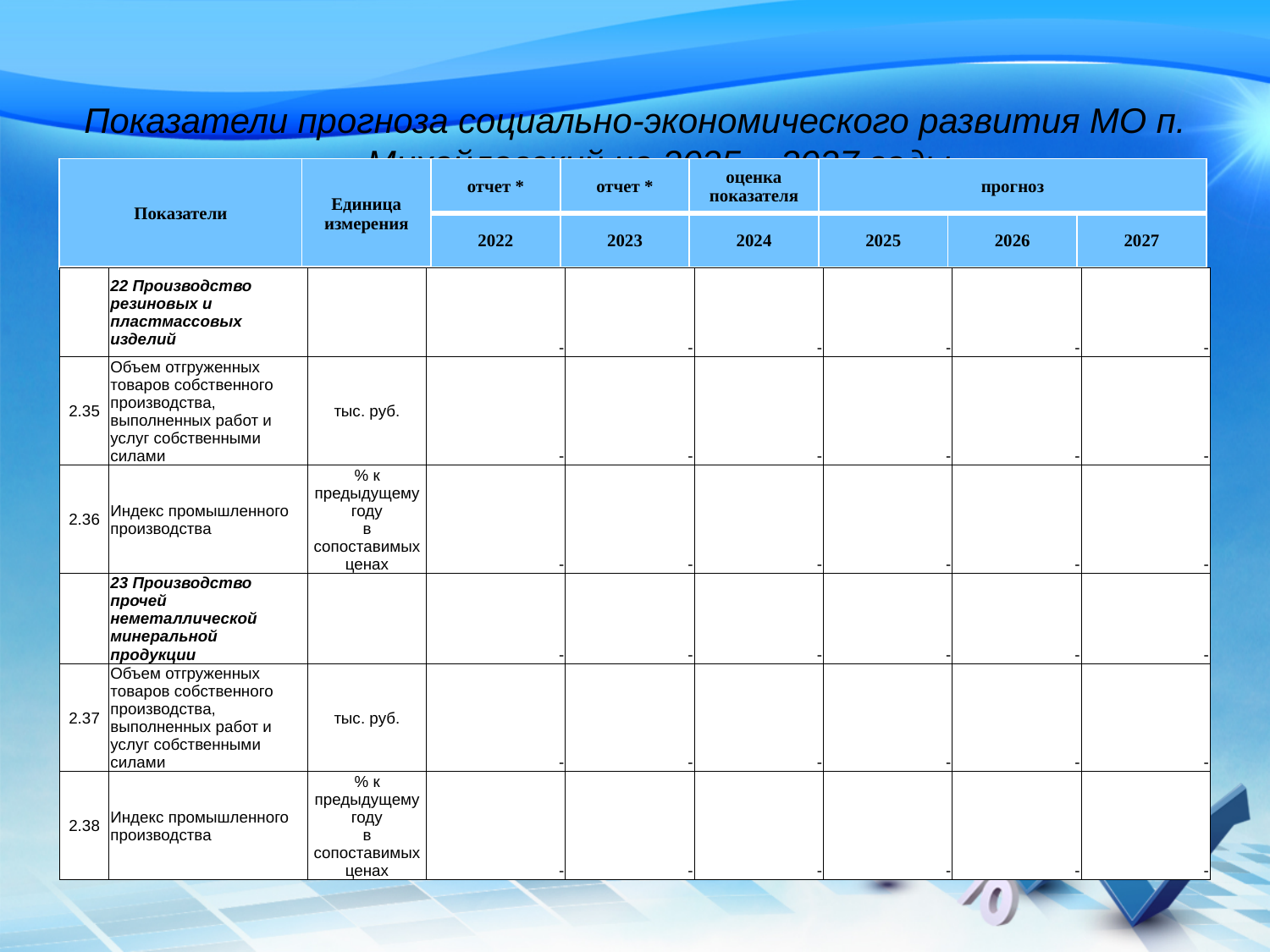

# Показатели прогноза социально-экономического развития МО п. Михайловский на 2025 – 2027 годы
| Показатели | Единица измерения | отчет \* | отчет \* | оценка показателя | прогноз |  |  |
| --- | --- | --- | --- | --- | --- | --- | --- |
|  |  | 2022 | 2023 | 2024 | 2025 | 2026 | 2027 |

|  | 22 Производство резиновых и пластмассовых изделий |  | - | - | - | - | - | - |
| --- | --- | --- | --- | --- | --- | --- | --- | --- |
| 2.35 | Объем отгруженных товаров собственного производства, выполненных работ и услуг собственными силами | тыс. руб. | - | - | - | - | - | - |
| 2.36 | Индекс промышленного производства | % к предыдущему году в сопоставимых ценах | - | - | - | - | - | - |
|  | 23 Производство прочей неметаллической минеральной продукции |  | - | - | - | - | - | - |
| 2.37 | Объем отгруженных товаров собственного производства, выполненных работ и услуг собственными силами | тыс. руб. | - | - | - | - | - | - |
| 2.38 | Индекс промышленного производства | % к предыдущему году в сопоставимых ценах | - | - | - | - | - | - |